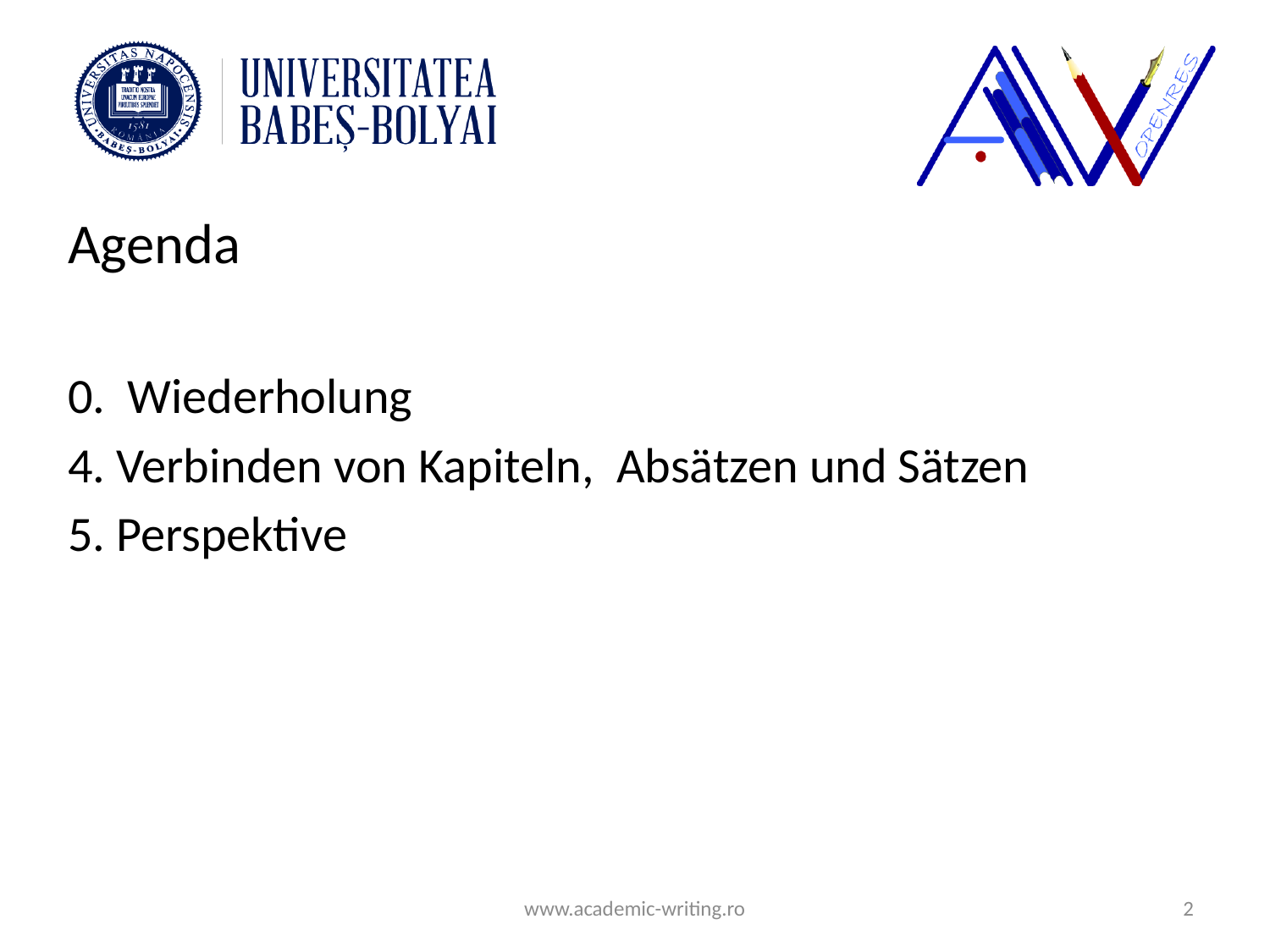

#
Agenda

0.  Wiederholung
4. Verbinden von Kapiteln,  Absätzen und Sätzen
5. Perspektive

www.academic-writing.ro
2